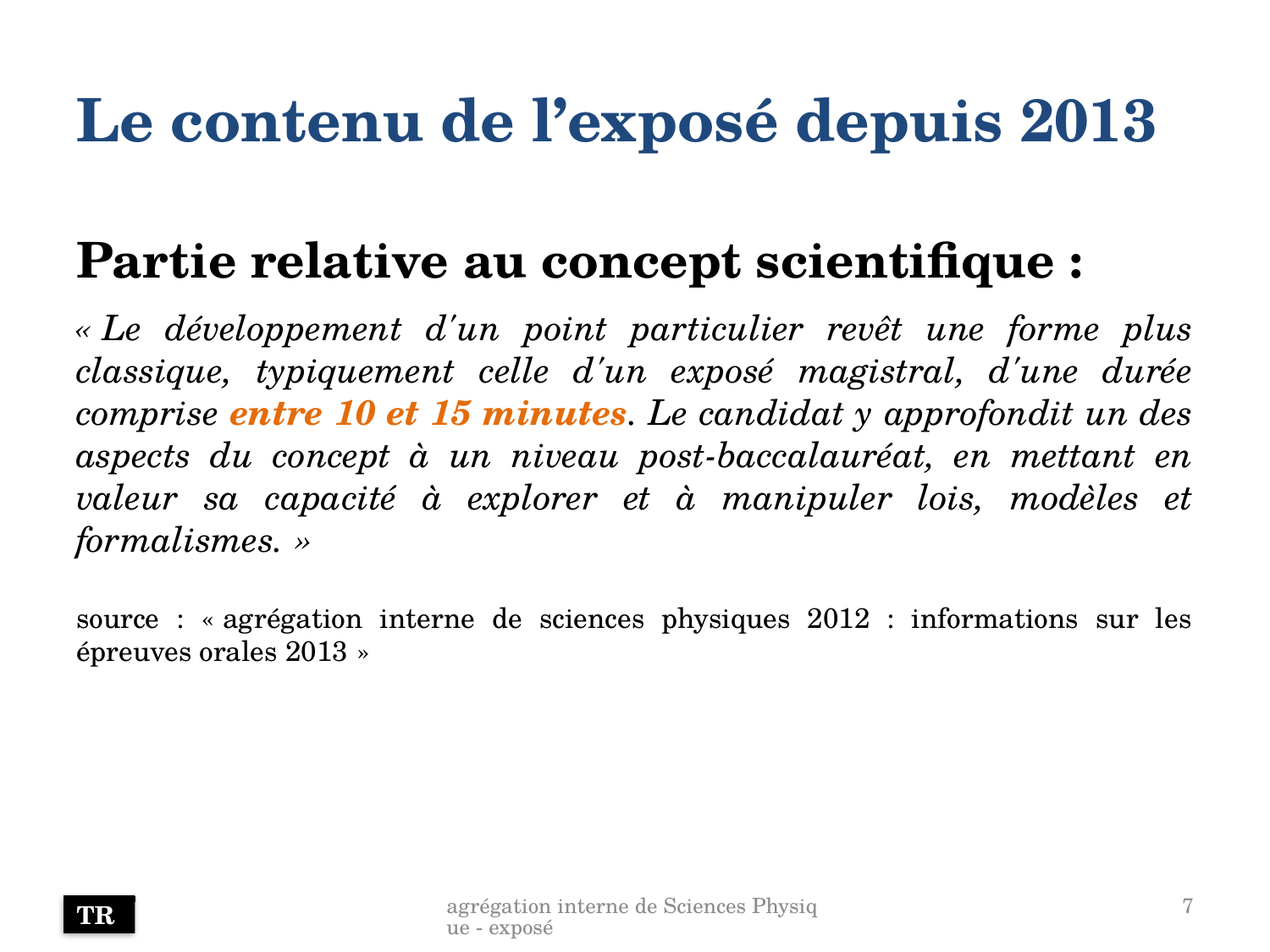

# Le contenu de l’exposé depuis 2013
Partie relative au concept scientifique :
« Le développement d'un point particulier revêt une forme plus classique, typiquement celle d'un exposé magistral, d'une durée comprise entre 10 et 15 minutes. Le candidat y approfondit un des aspects du concept à un niveau post-baccalauréat, en mettant en valeur sa capacité à explorer et à manipuler lois, modèles et formalismes. »

source : « agrégation interne de sciences physiques 2012 : informations sur les épreuves orales 2013 »

agrégation interne de Sciences Physique - exposé
7
TR